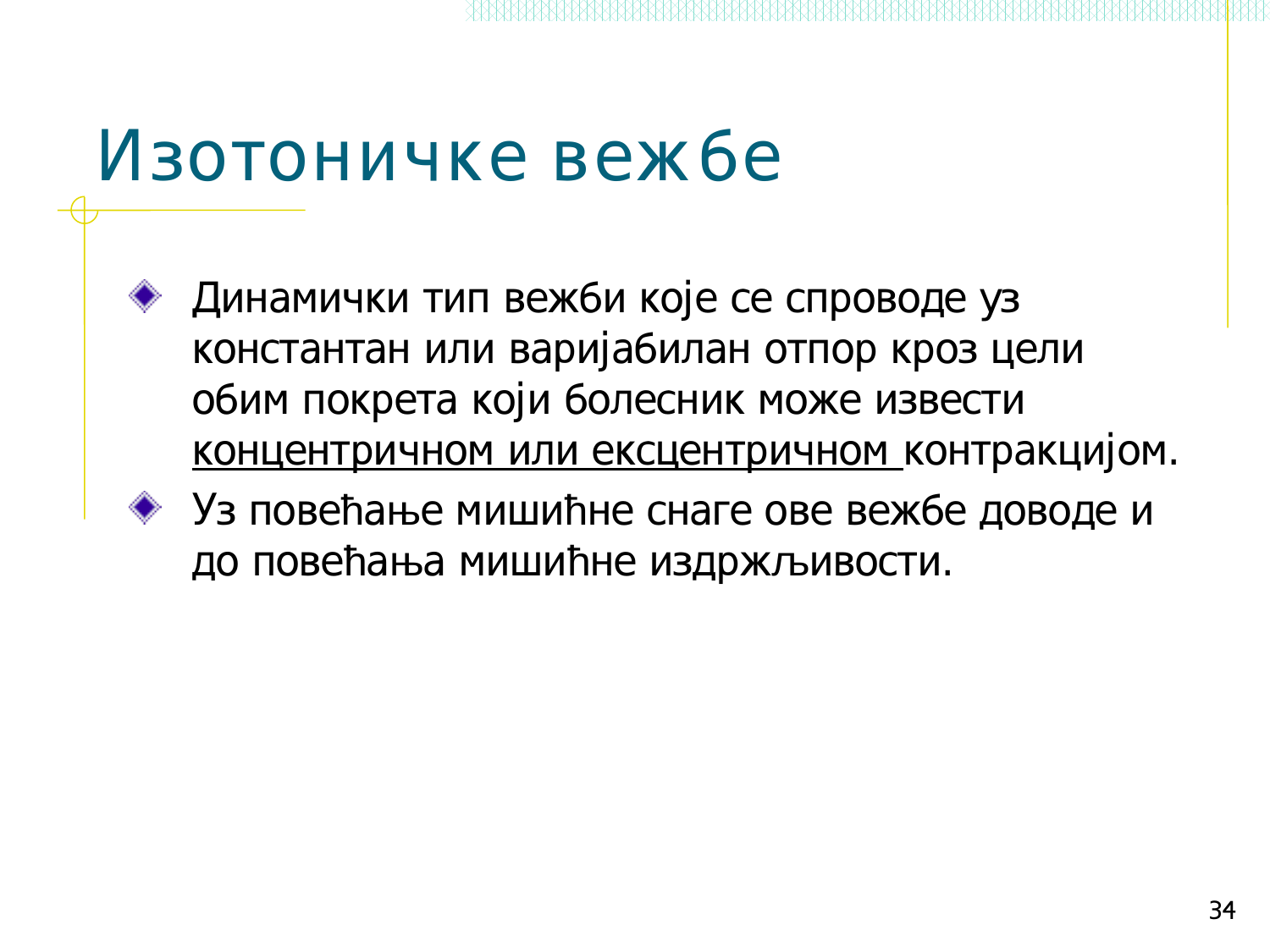

# Изотоничке вежбе
Динамички тип вежби које се спроводе уз константан или варијабилан отпор кроз цели обим покрета који болесник може извести концентричном или ексцентричном контракцијом.
Уз повећање мишићне снаге ове вежбе доводе и до повећања мишићне издржљивости.
34